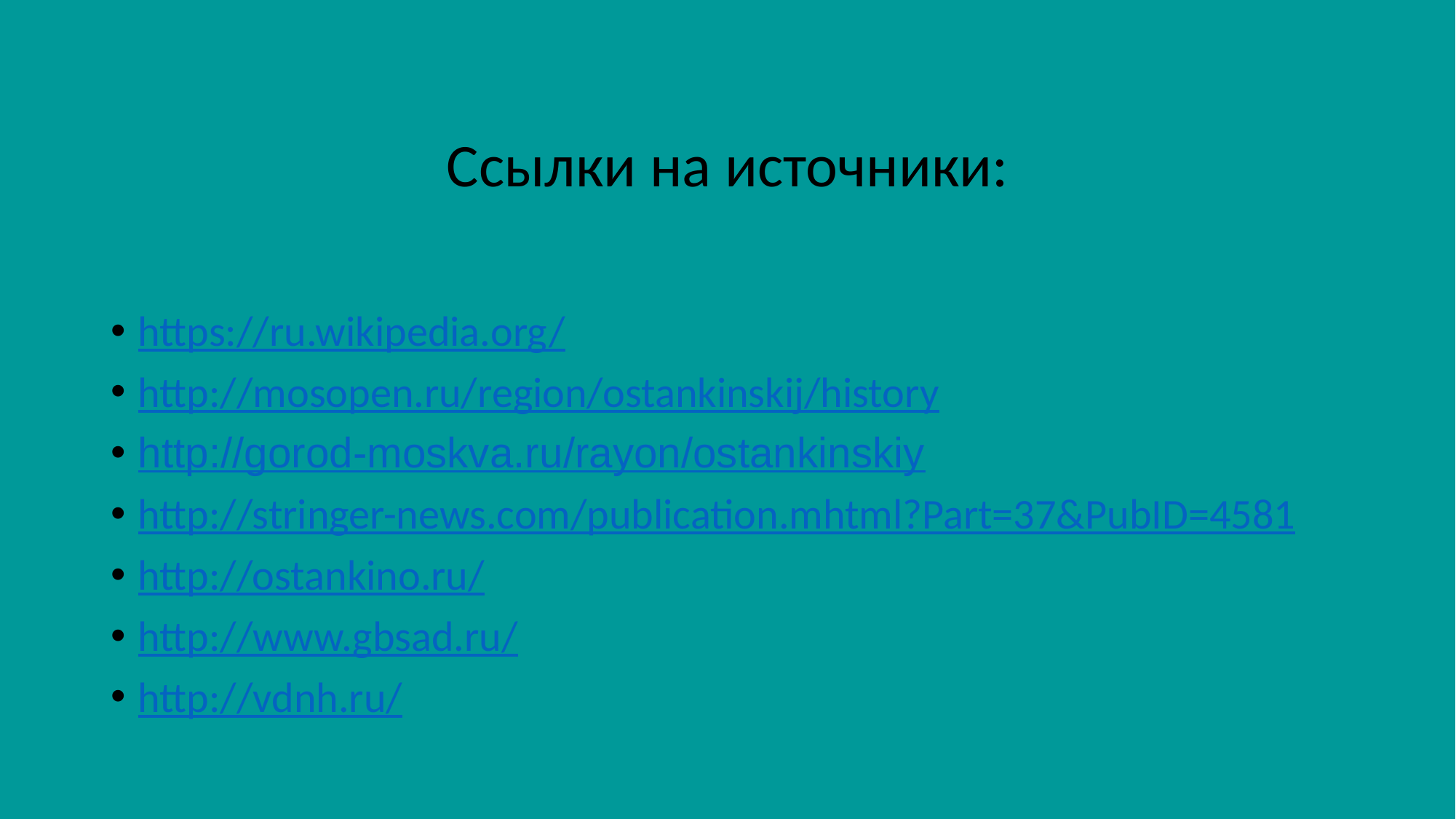

Ссылки на источники:
https://ru.wikipedia.org/
http://mosopen.ru/region/ostankinskij/history
http://gorod-moskva.ru/rayon/ostankinskiy
http://stringer-news.com/publication.mhtml?Part=37&PubID=4581
http://ostankino.ru/
http://www.gbsad.ru/
http://vdnh.ru/